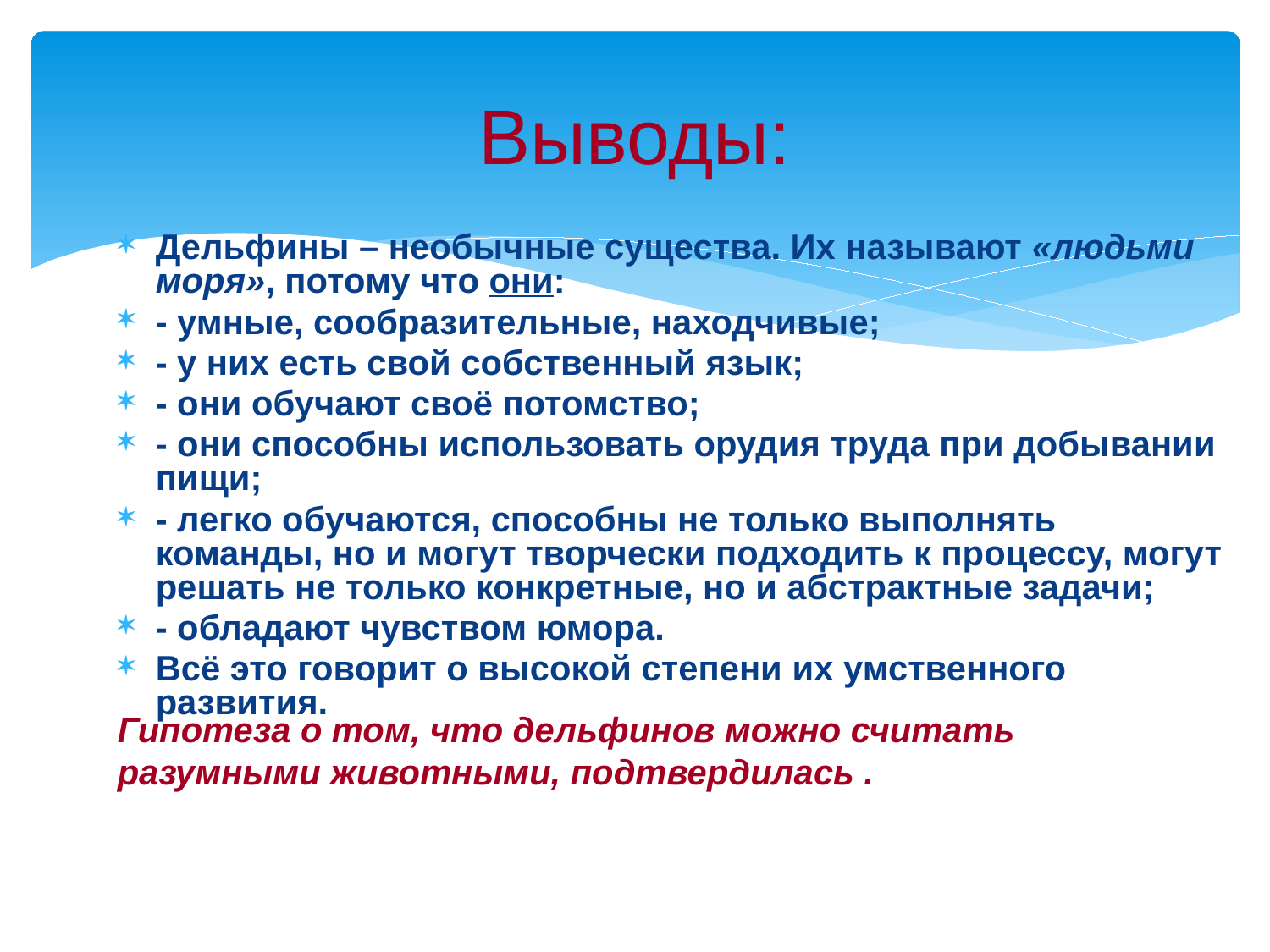

# Выводы:
Дельфины – необычные существа. Их называют «людьми моря», потому что они:
- умные, сообразительные, находчивые;
- у них есть свой собственный язык;
- они обучают своё потомство;
- они способны использовать орудия труда при добывании пищи;
- легко обучаются, способны не только выполнять команды, но и могут творчески подходить к процессу, могут решать не только конкретные, но и абстрактные задачи;
- обладают чувством юмора.
Всё это говорит о высокой степени их умственного развития.
Гипотеза о том, что дельфинов можно считать разумными животными, подтвердилась .